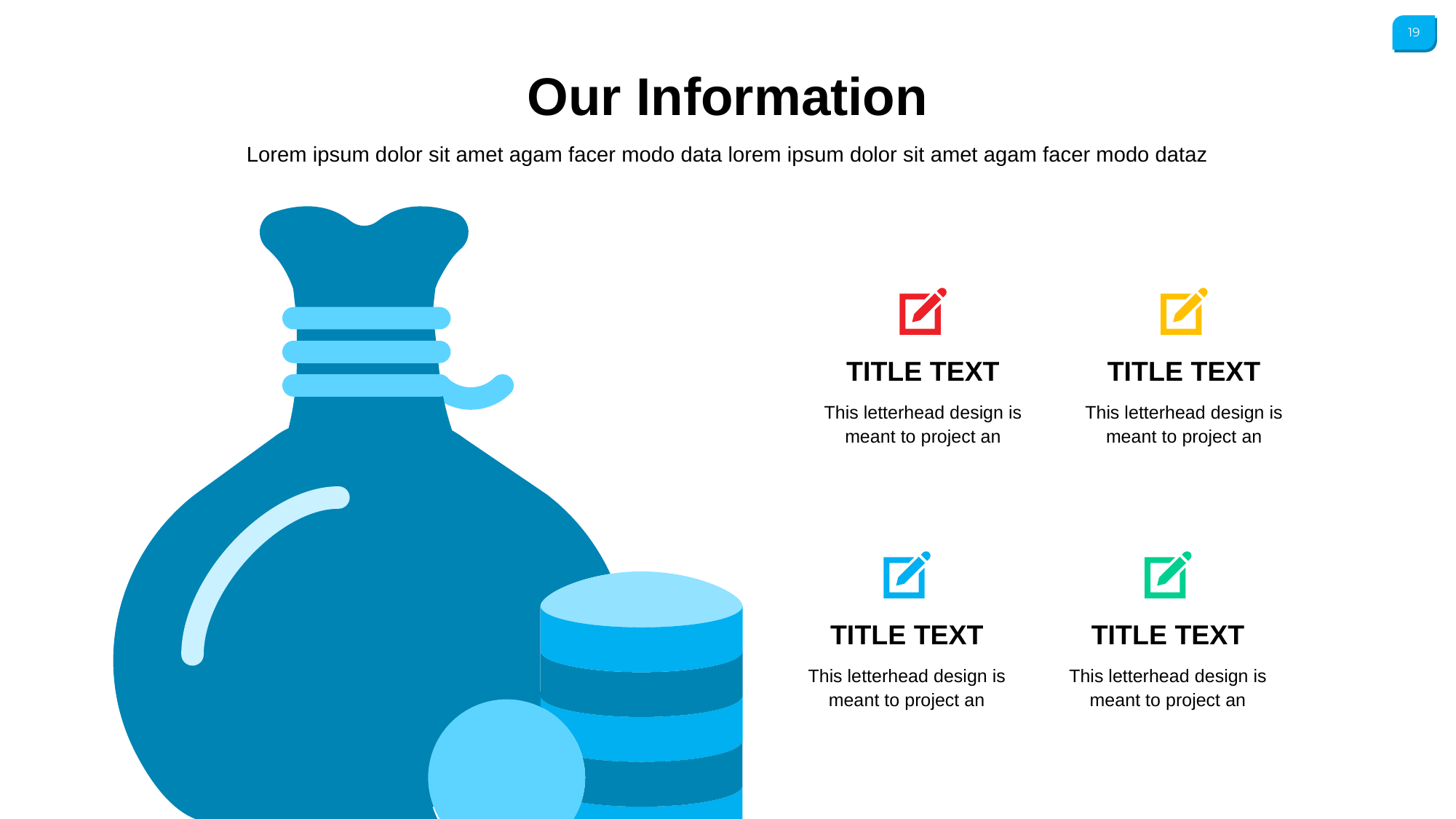

# Our Information
Lorem ipsum dolor sit amet agam facer modo data lorem ipsum dolor sit amet agam facer modo dataz

TITLE TEXT
This letterhead design is meant to project an
TITLE TEXT
This letterhead design is meant to project an

TITLE TEXT
This letterhead design is meant to project an
TITLE TEXT
This letterhead design is meant to project an